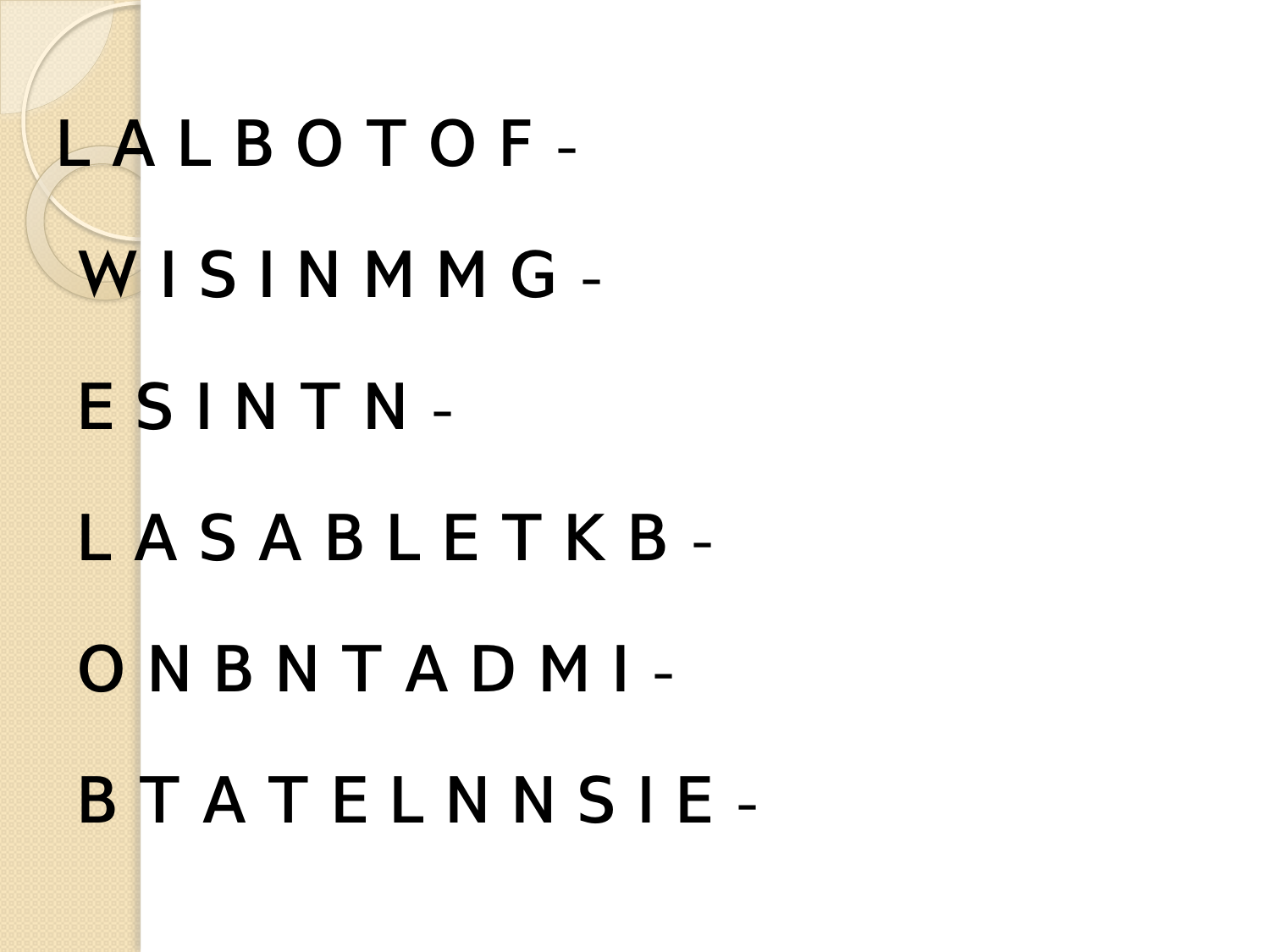

L A L B O T O F -
 W I S I N M M G -
 E S I N T N -
 L A S A B L E T K B -
 O N B N T A D M I -
 B T A T E L N N S I E -